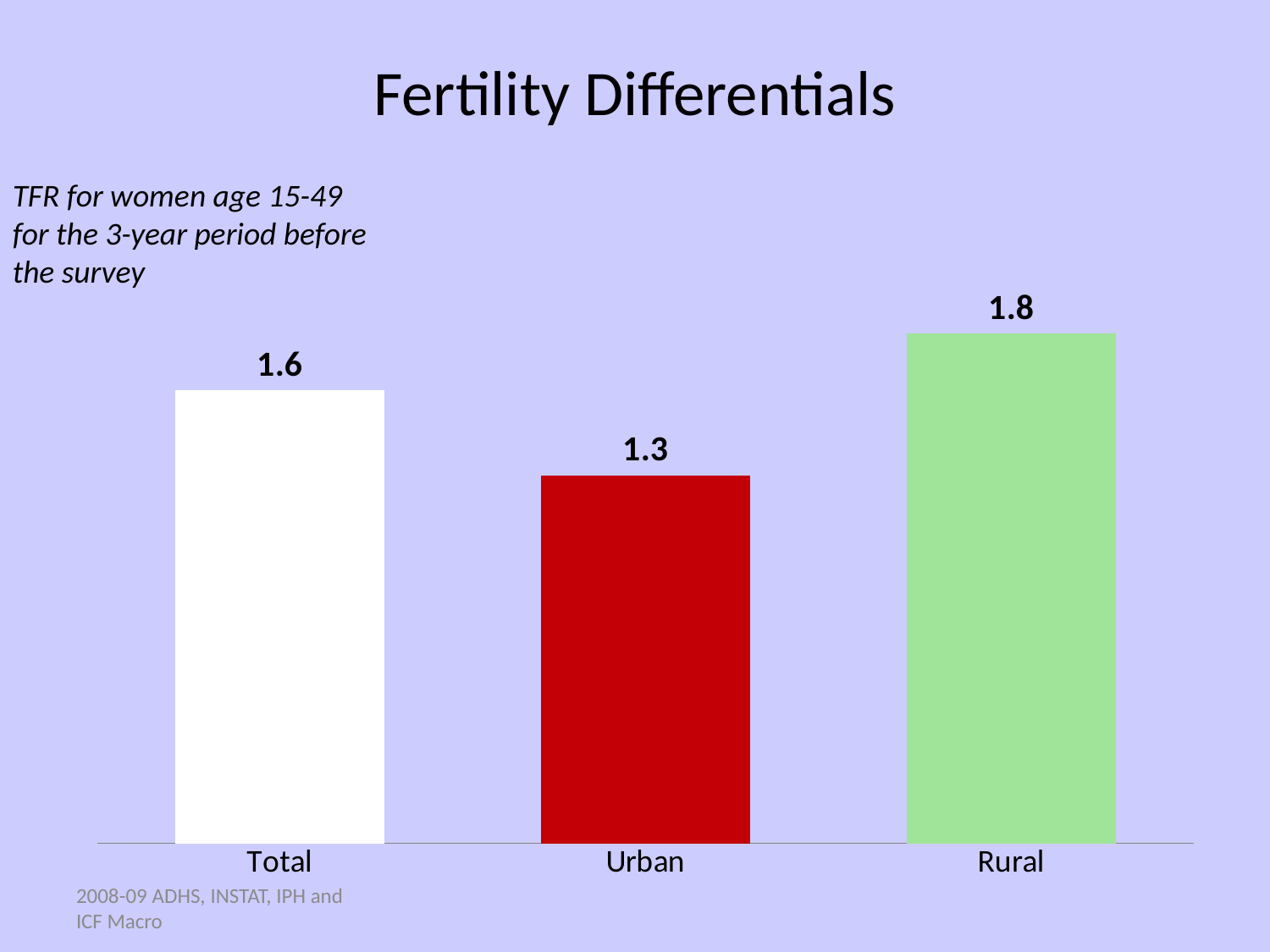

# Fertility Differentials
TFR for women age 15-49 for the 3-year period before the survey

### Chart

| Category | Column1 |
|---|---|
| Total | 1.6 |
| Urban | 1.3 |
| Rural | 1.8 |
2008-09 ADHS, INSTAT, IPH and ICF Macro